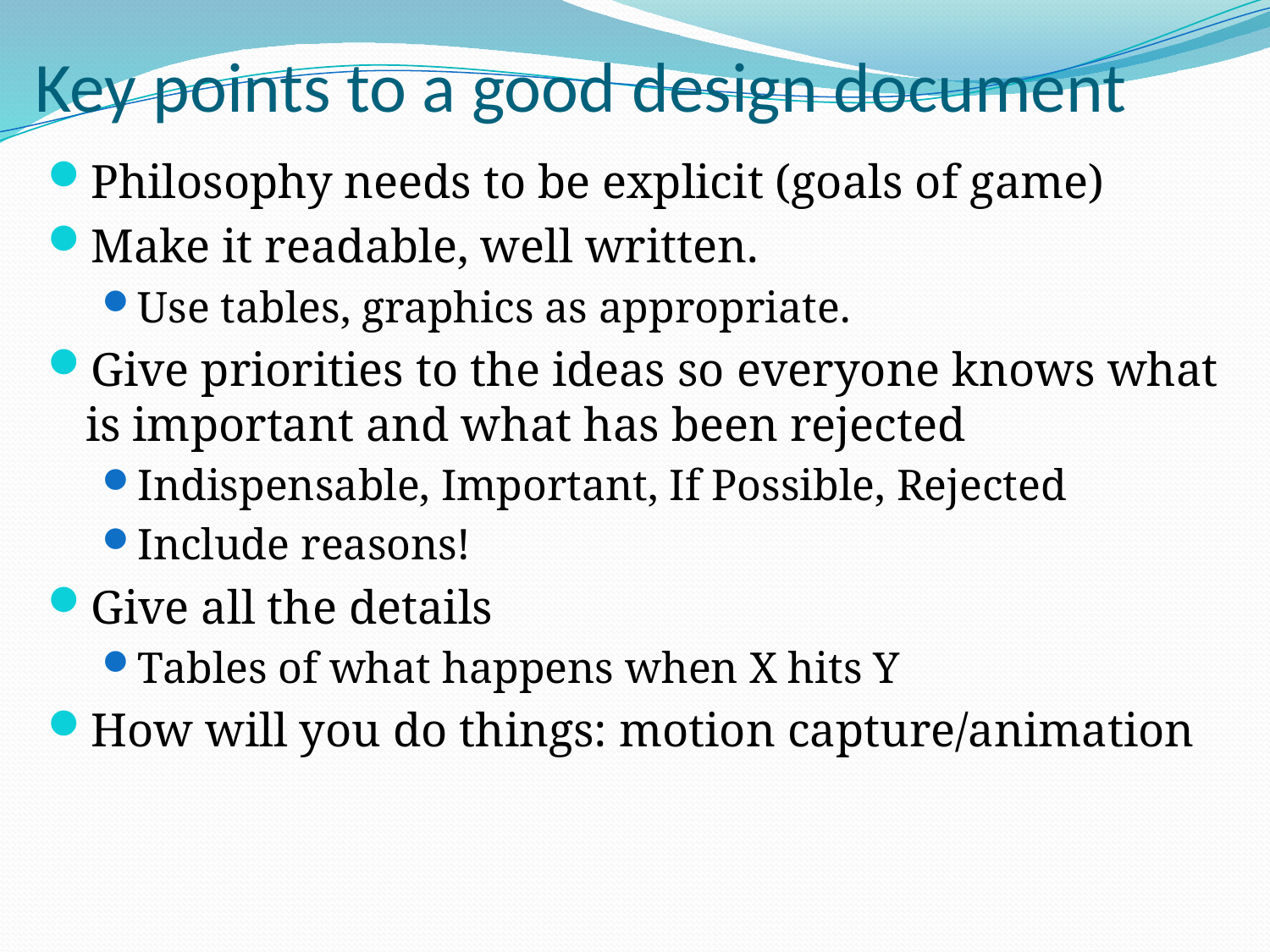

# Key points to a good design document
Philosophy needs to be explicit (goals of game)
Make it readable, well written.
Use tables, graphics as appropriate.
Give priorities to the ideas so everyone knows what is important and what has been rejected
Indispensable, Important, If Possible, Rejected
Include reasons!
Give all the details
Tables of what happens when X hits Y
How will you do things: motion capture/animation